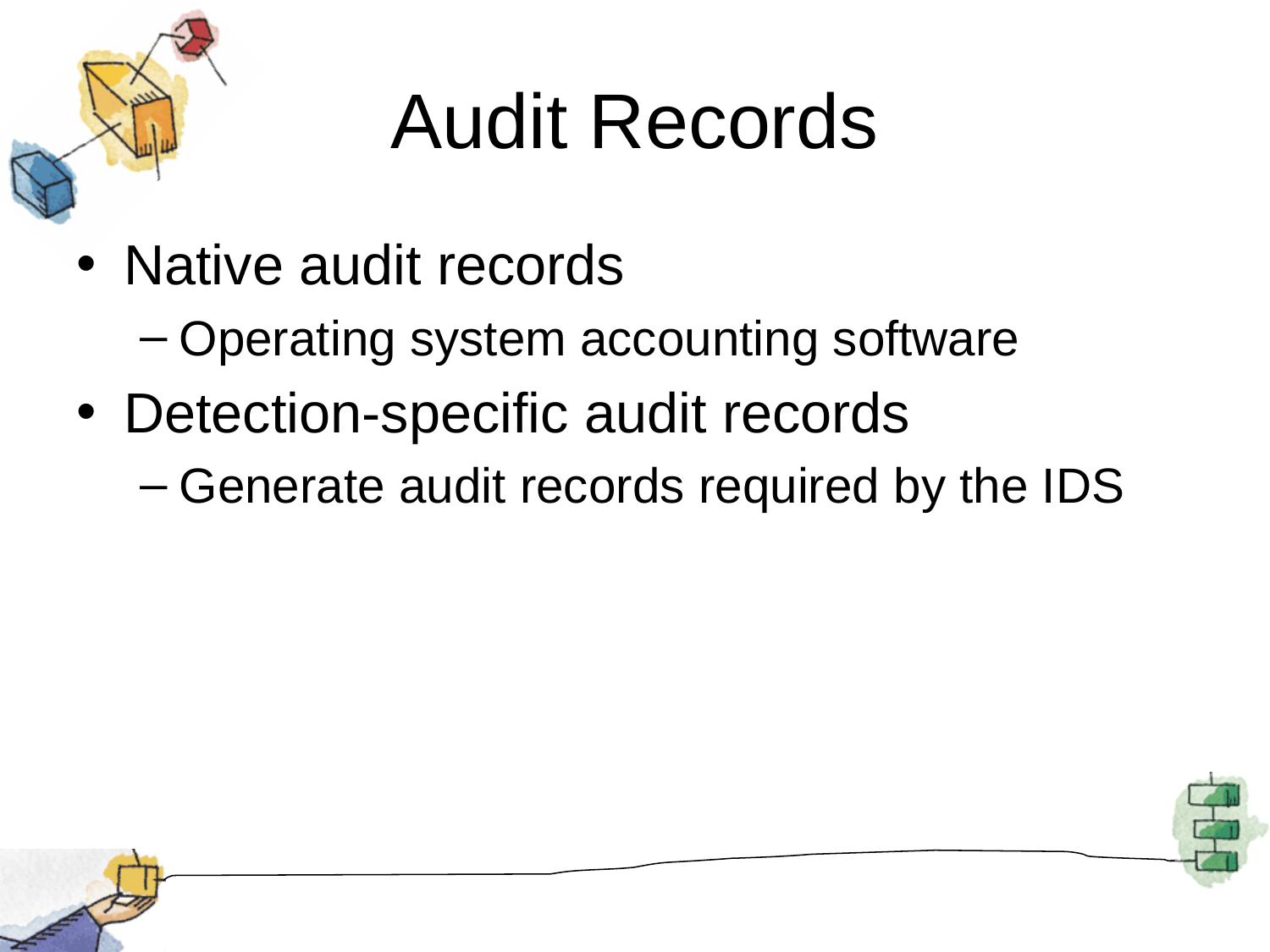

# Audit Records
Native audit records
Operating system accounting software
Detection-specific audit records
Generate audit records required by the IDS